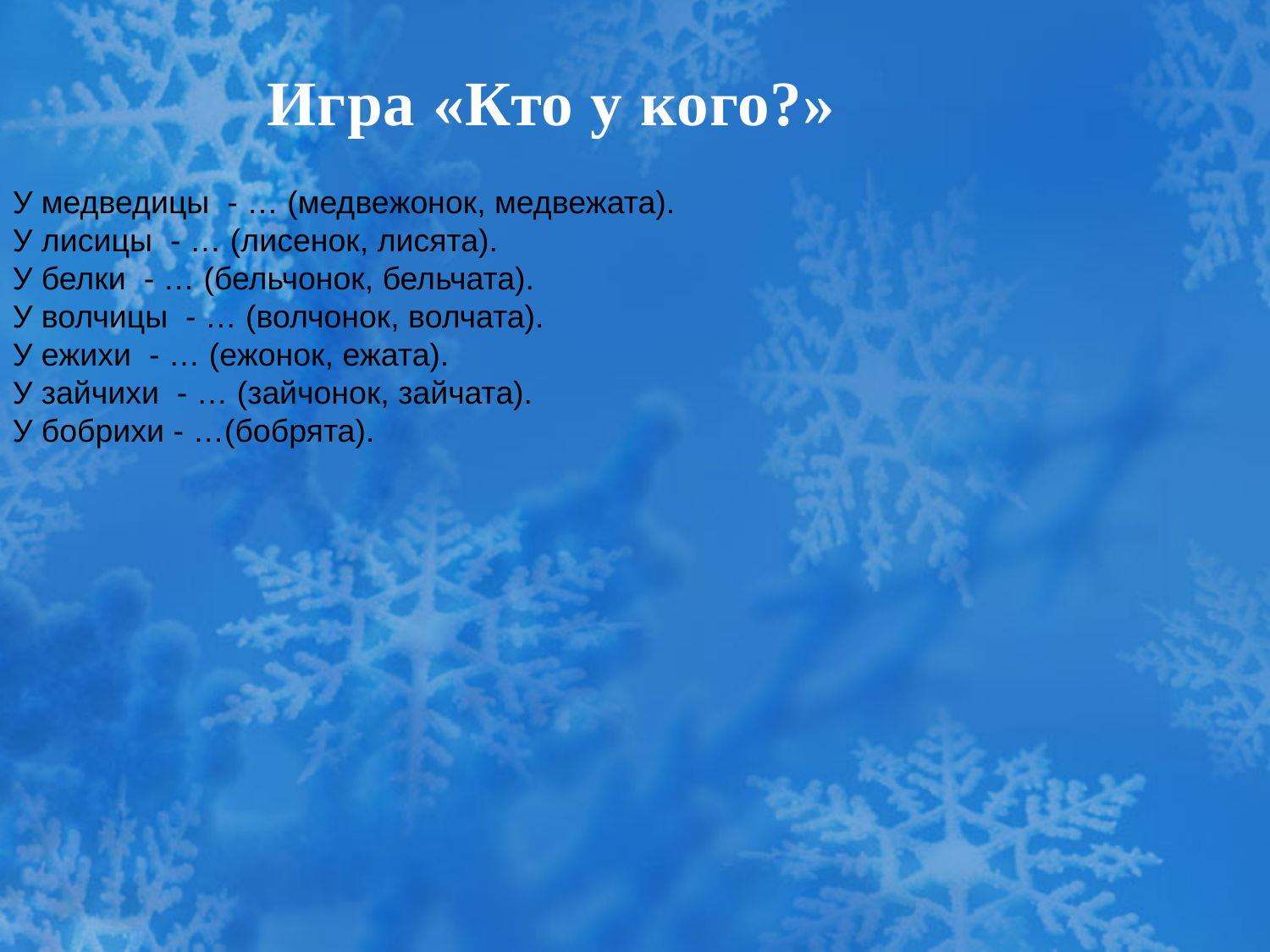

Игра «Кто у кого?»

У медведицы  - … (медвежонок, медвежата).
У лисицы  - … (лисенок, лисята).
У белки  - … (бельчонок, бельчата).
У волчицы  - … (волчонок, волчата).
У ежихи  - … (ежонок, ежата).
У зайчихи  - … (зайчонок, зайчата).
У бобрихи - …(бобрята).